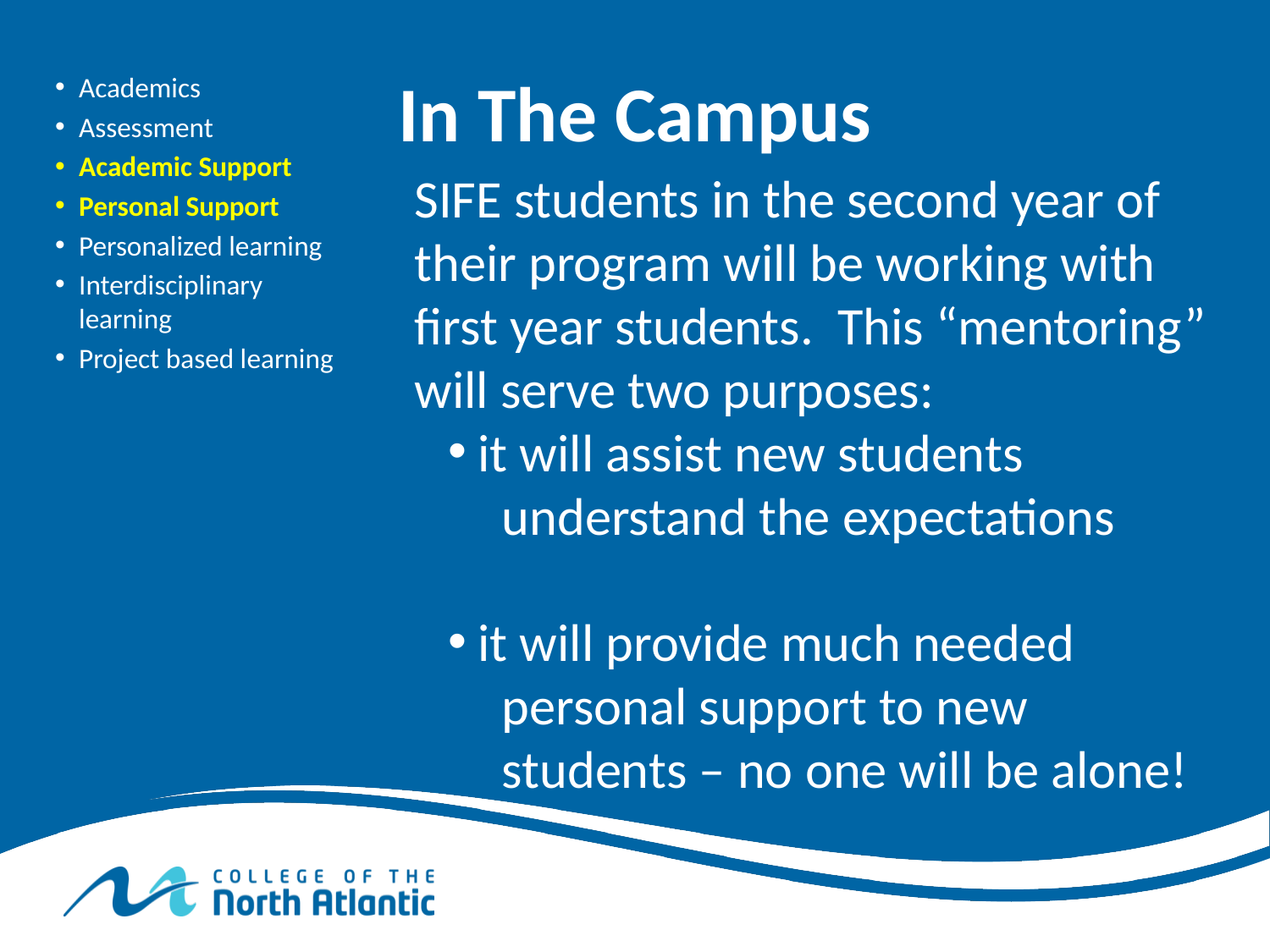

# In The Campus
Academics
Assessment
Academic Support
Personal Support
Personalized learning
Interdisciplinary learning
Project based learning

SIFE students in the second year of their program will be working with first year students.  This “mentoring” will serve two purposes:
it will assist new students
  understand the expectations

it will provide much needed
  personal support to new
  students – no one will be alone!